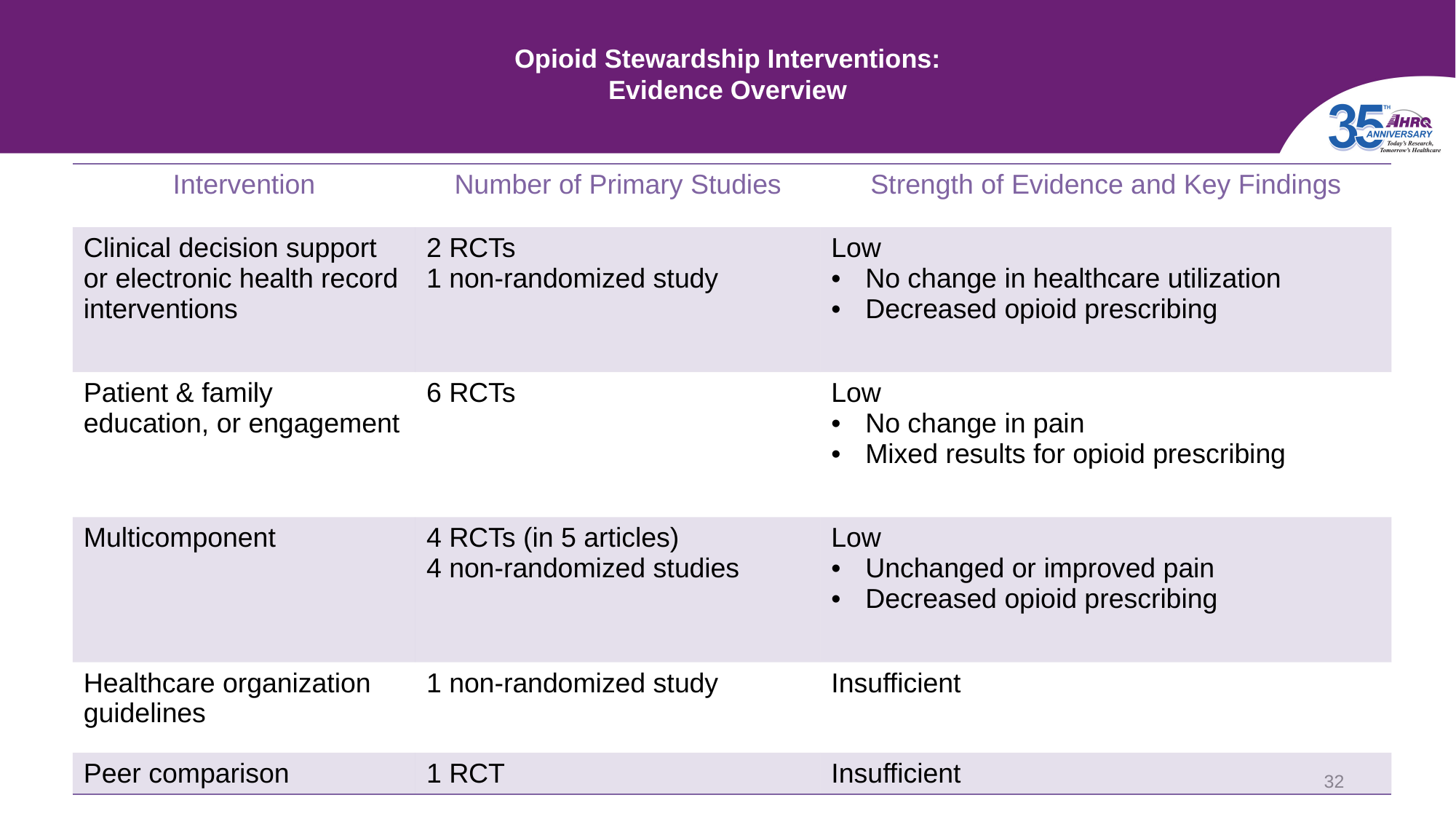

# Opioid Stewardship Interventions: Evidence Overview
| Intervention | Number of Primary Studies | Strength of Evidence and Key Findings |
| --- | --- | --- |
| Clinical decision support or electronic health record interventions | 2 RCTs 1 non-randomized study | Low No change in healthcare utilization Decreased opioid prescribing |
| Patient & family education, or engagement | 6 RCTs | Low No change in pain Mixed results for opioid prescribing |
| Multicomponent | 4 RCTs (in 5 articles) 4 non-randomized studies | Low Unchanged or improved pain Decreased opioid prescribing |
| Healthcare organization guidelines | 1 non-randomized study | Insufficient |
| Peer comparison | 1 RCT | Insufficient |
32